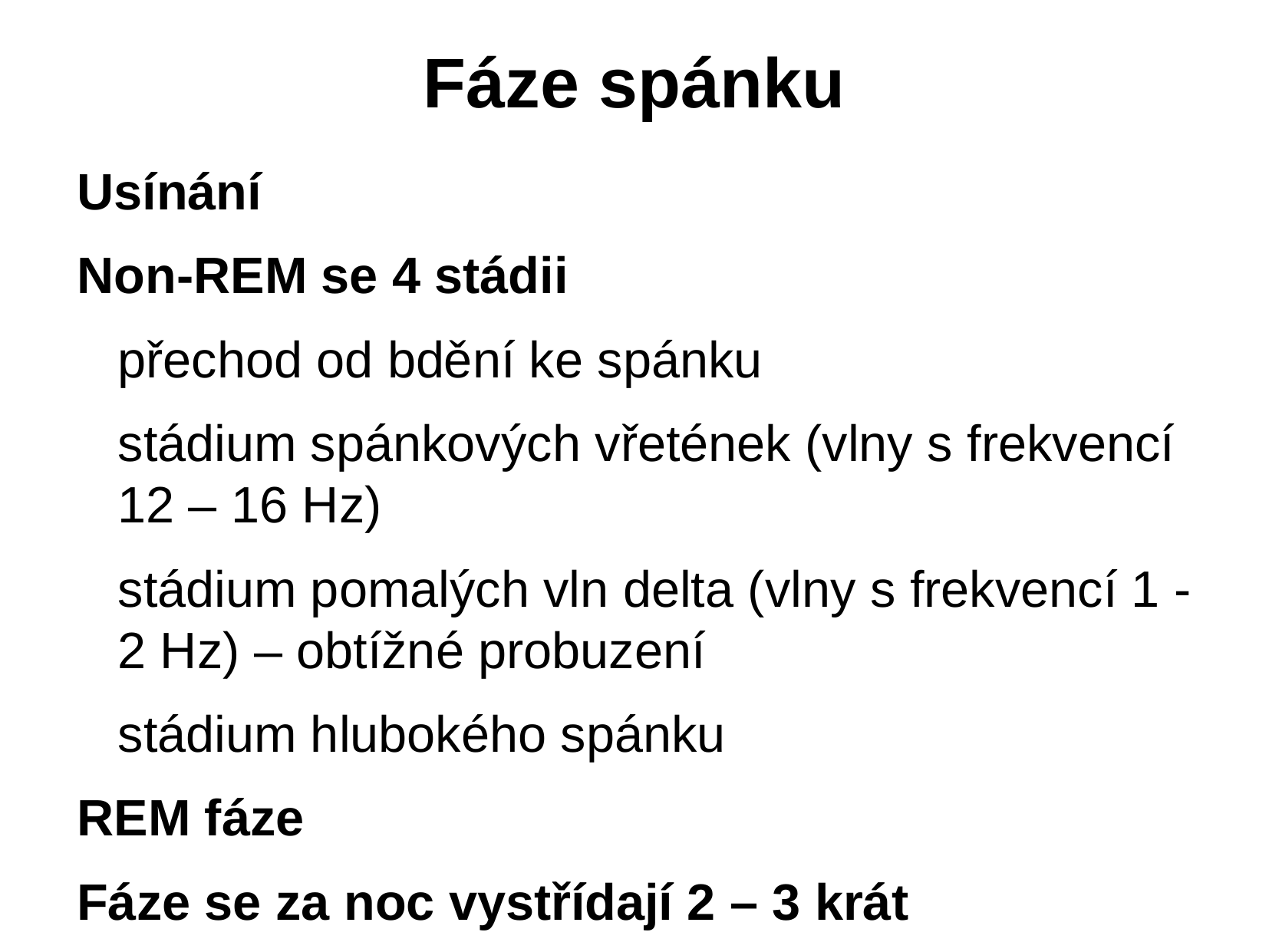

# Fáze spánku
Usínání
Non-REM se 4 stádii
	přechod od bdění ke spánku
	stádium spánkových vřetének (vlny s frekvencí 12 – 16 Hz)
	stádium pomalých vln delta (vlny s frekvencí 1 - 2 Hz) – obtížné probuzení
	stádium hlubokého spánku
REM fáze
Fáze se za noc vystřídají 2 – 3 krát